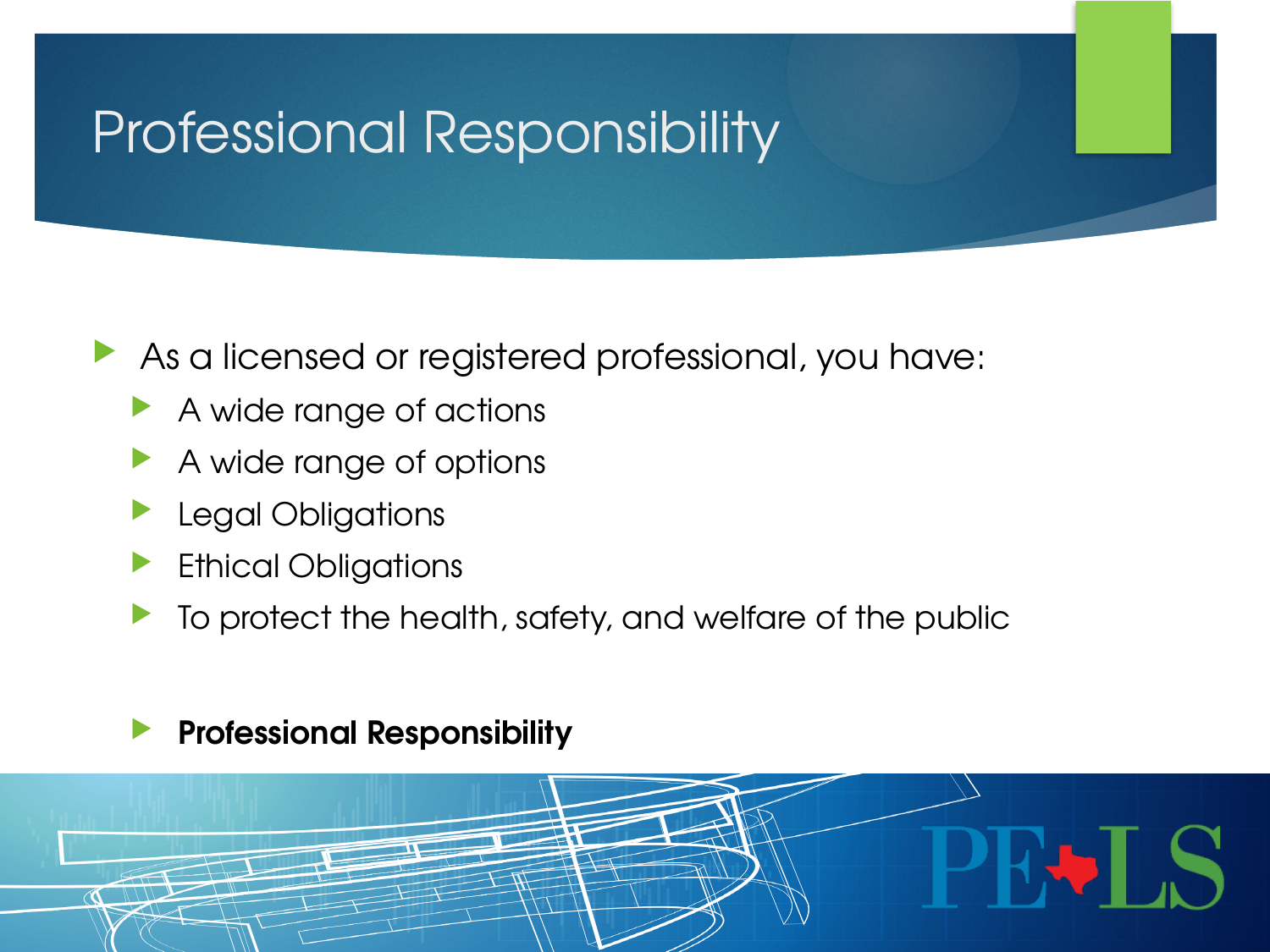

# Professional Responsibility
As a licensed or registered professional, you have:
A wide range of actions
A wide range of options
Legal Obligations
Ethical Obligations
To protect the health, safety, and welfare of the public

Professional Responsibility